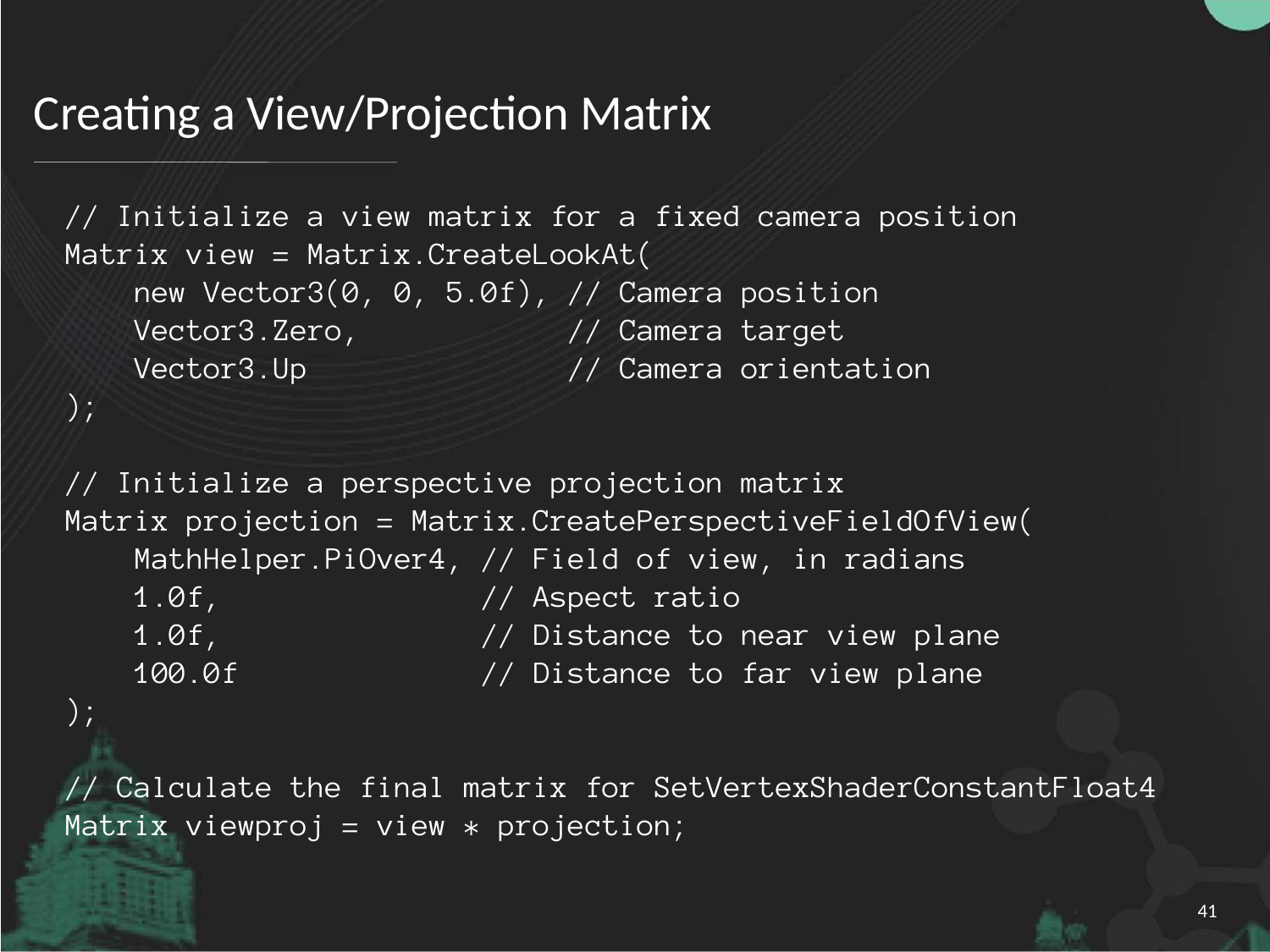

# Creating a View/Projection Matrix
// Initialize a view matrix for a fixed camera position
Matrix view = Matrix.CreateLookAt(
    new Vector3(0, 0, 5.0f), // Camera position
    Vector3.Zero,            // Camera target
    Vector3.Up               // Camera orientation
);

// Initialize a perspective projection matrix
Matrix projection = Matrix.CreatePerspectiveFieldOfView(
    MathHelper.PiOver4, // Field of view, in radians
    1.0f,               // Aspect ratio
    1.0f,               // Distance to near view plane
    100.0f              // Distance to far view plane
);

// Calculate the final matrix for SetVertexShaderConstantFloat4
Matrix viewproj = view * projection;
41